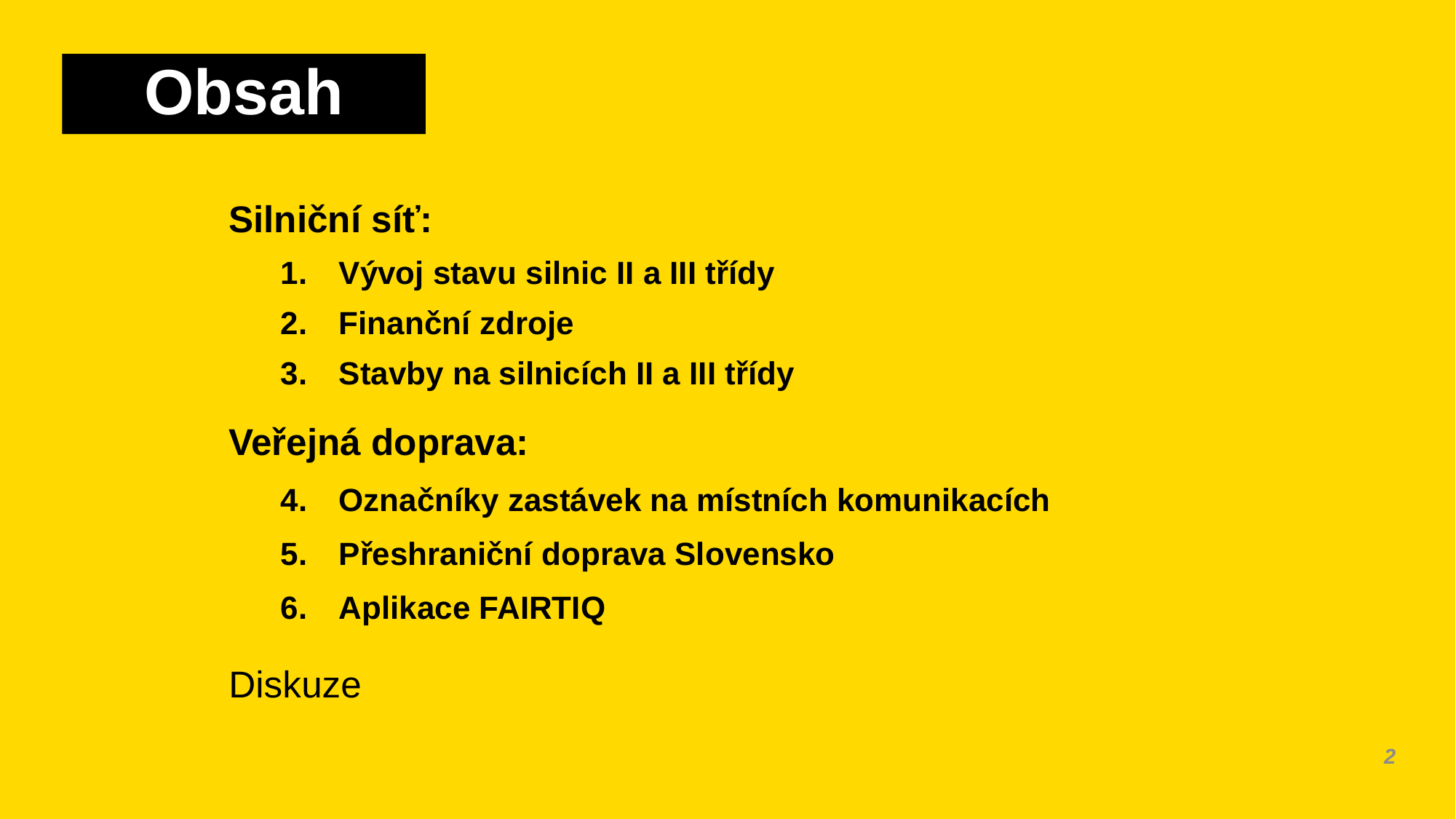

# Obsah
Silniční síť:
Vývoj stavu silnic II a III třídy
Finanční zdroje
Stavby na silnicích II a III třídy
Veřejná doprava:
Označníky zastávek na místních komunikacích
Přeshraniční doprava Slovensko
Aplikace FAIRTIQ

Diskuze
2